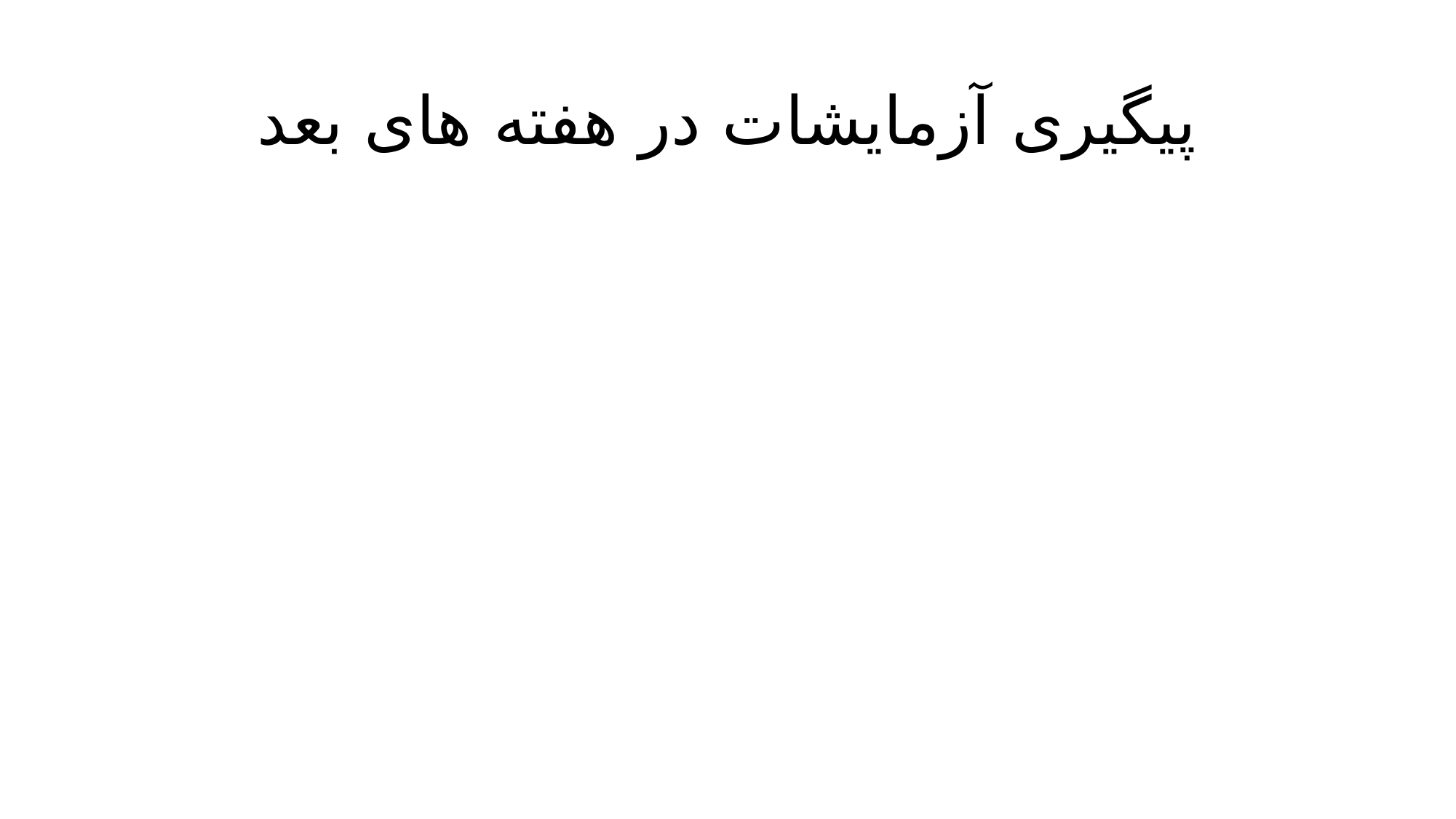

# پیگیری آزمایشات در هفته های بعد